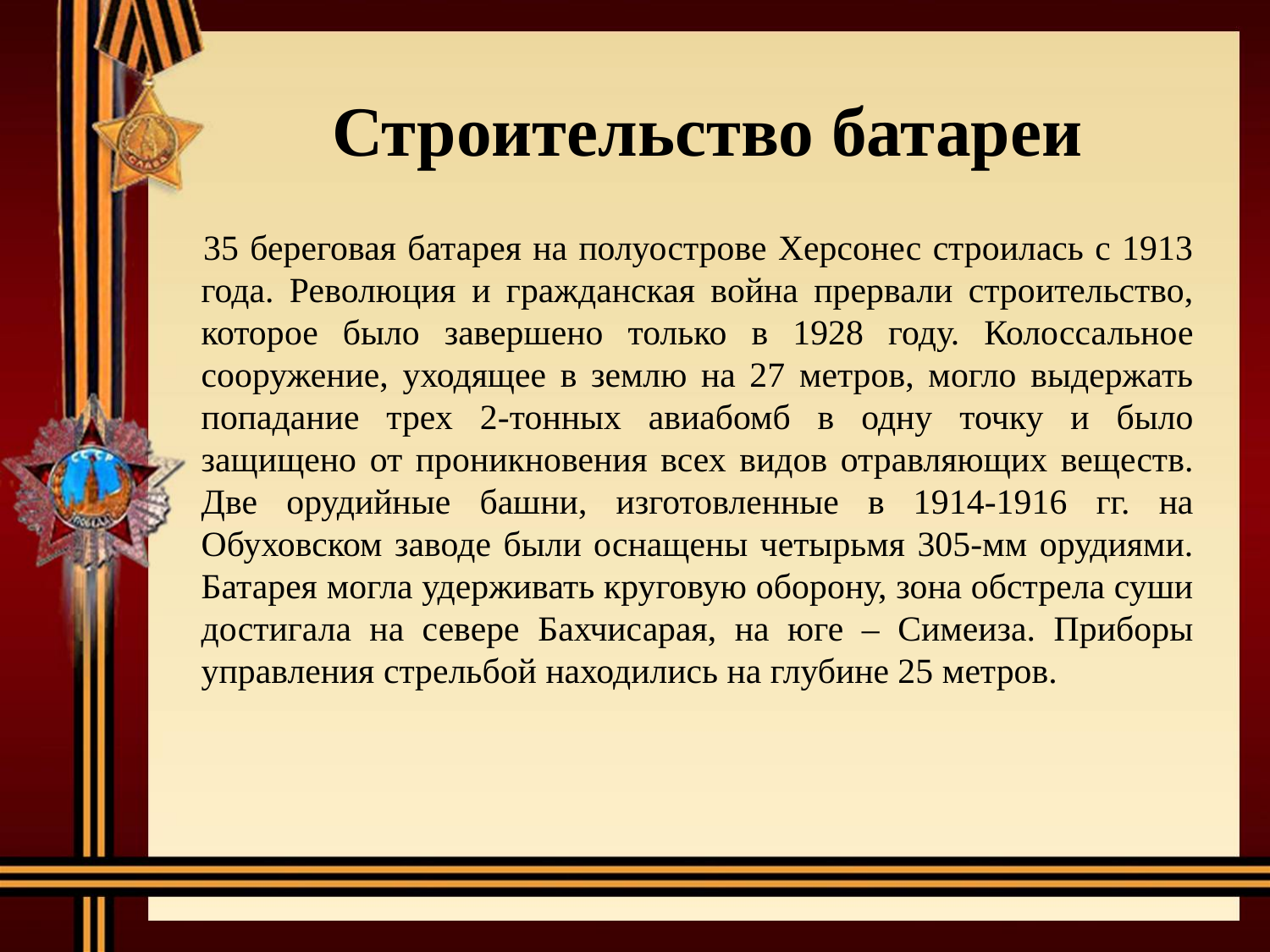

# Строительство батареи
35 береговая батарея на полуострове Херсонес строилась с 1913 года. Революция и гражданская война прервали строительство, которое было завершено только в 1928 году. Колоссальное сооружение, уходящее в землю на 27 метров, могло выдержать попадание трех 2-тонных авиабомб в одну точку и было защищено от проникновения всех видов отравляющих веществ. Две орудийные башни, изготовленные в 1914-1916 гг. на Обуховском заводе были оснащены четырьмя 305-мм орудиями. Батарея могла удерживать круговую оборону, зона обстрела суши достигала на севере Бахчисарая, на юге – Симеиза. Приборы управления стрельбой находились на глубине 25 метров.